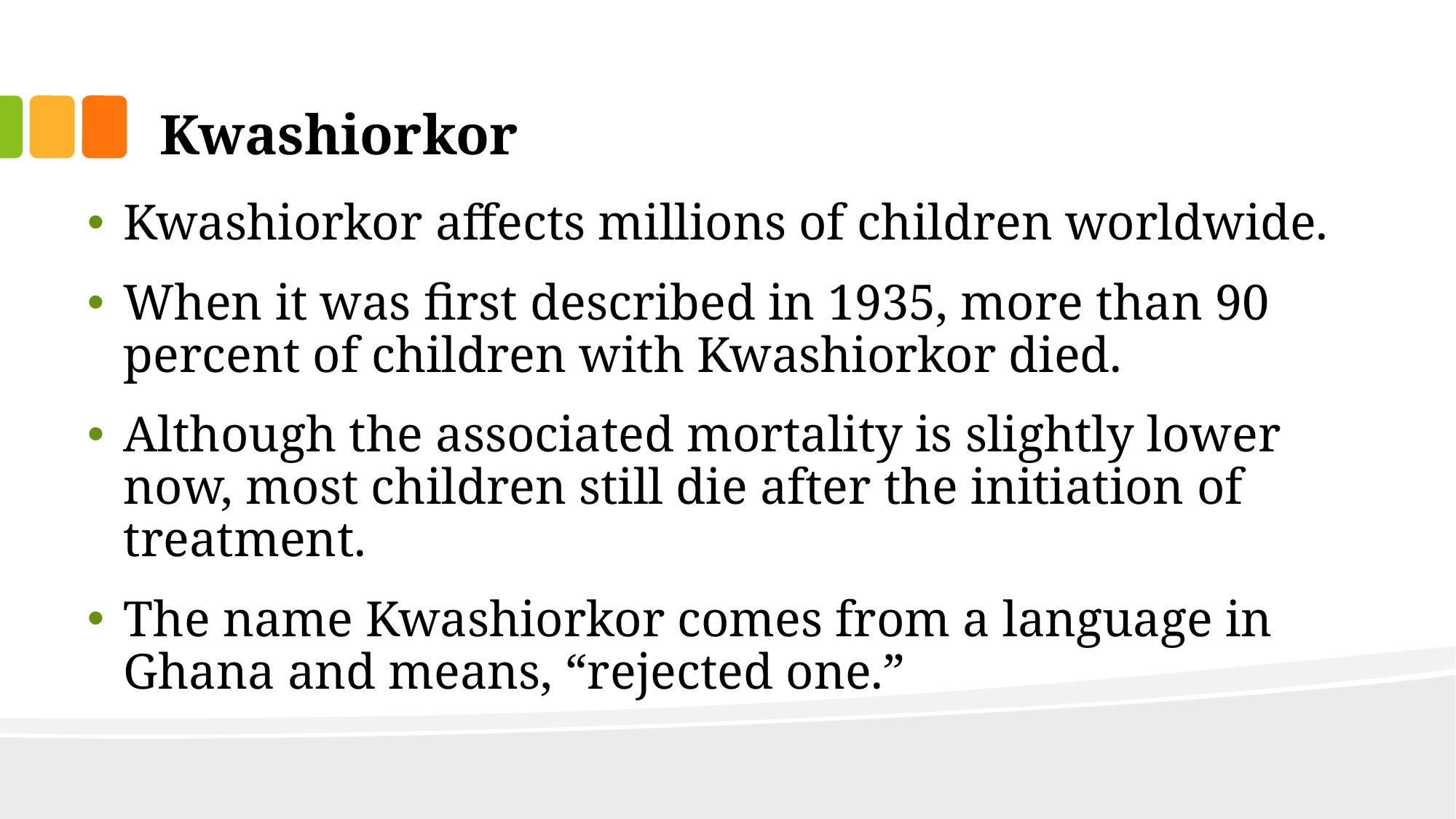

# Kwashiorkor
Kwashiorkor affects millions of children worldwide.
When it was first described in 1935, more than 90 percent of children with Kwashiorkor died.
Although the associated mortality is slightly lower now, most children still die after the initiation of treatment.
The name Kwashiorkor comes from a language in Ghana and means, “rejected one.”